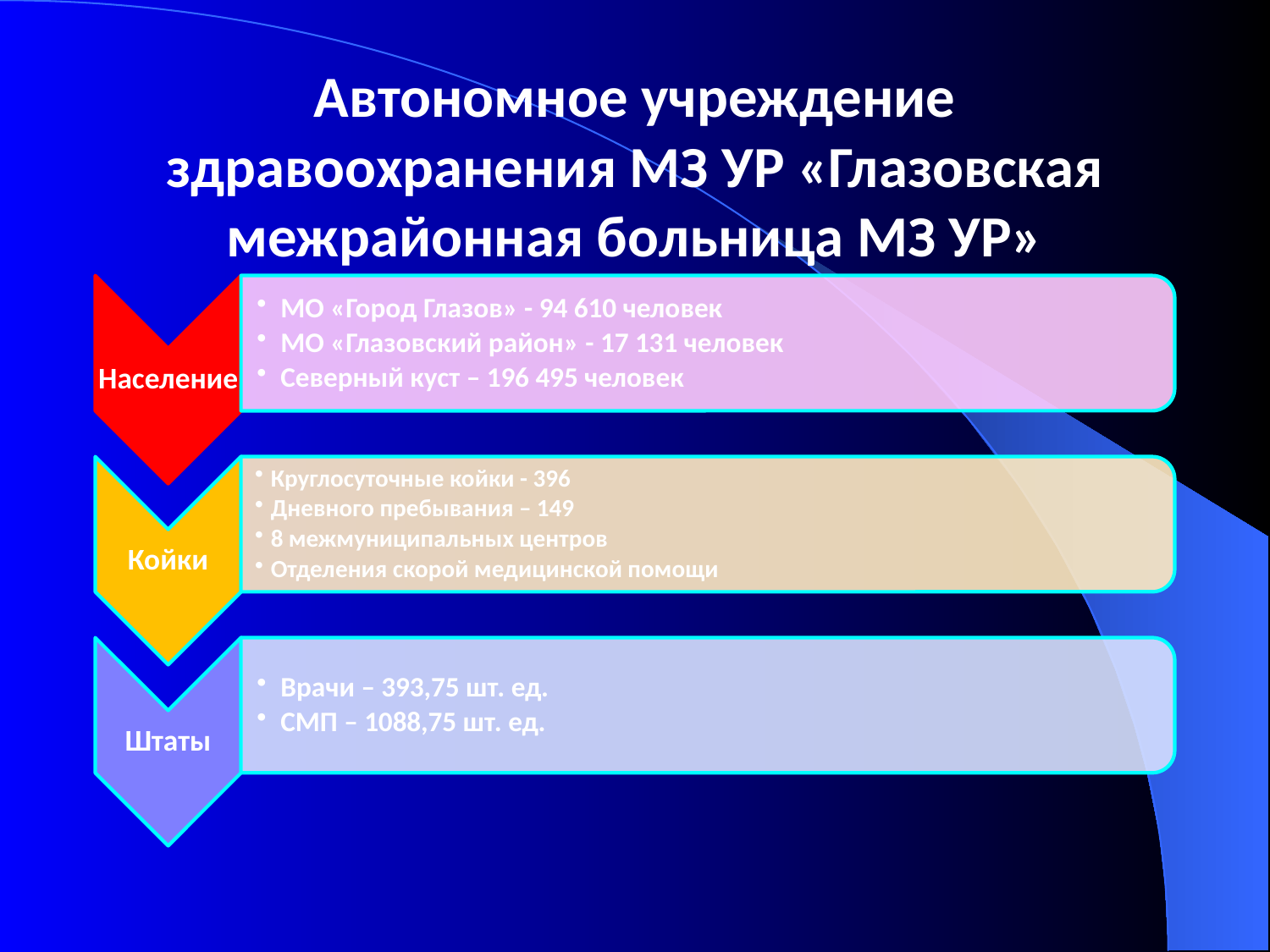

# Автономное учреждение здравоохранения МЗ УР «Глазовская межрайонная больница МЗ УР»
Население
МО «Город Глазов» - 94 610 человек
МО «Глазовский район» - 17 131 человек
Северный куст – 196 495 человек
Койки
Круглосуточные койки - 396
Дневного пребывания – 149
8 межмуниципальных центров
Отделения скорой медицинской помощи
Штаты
Врачи – 393,75 шт. ед.
СМП – 1088,75 шт. ед.